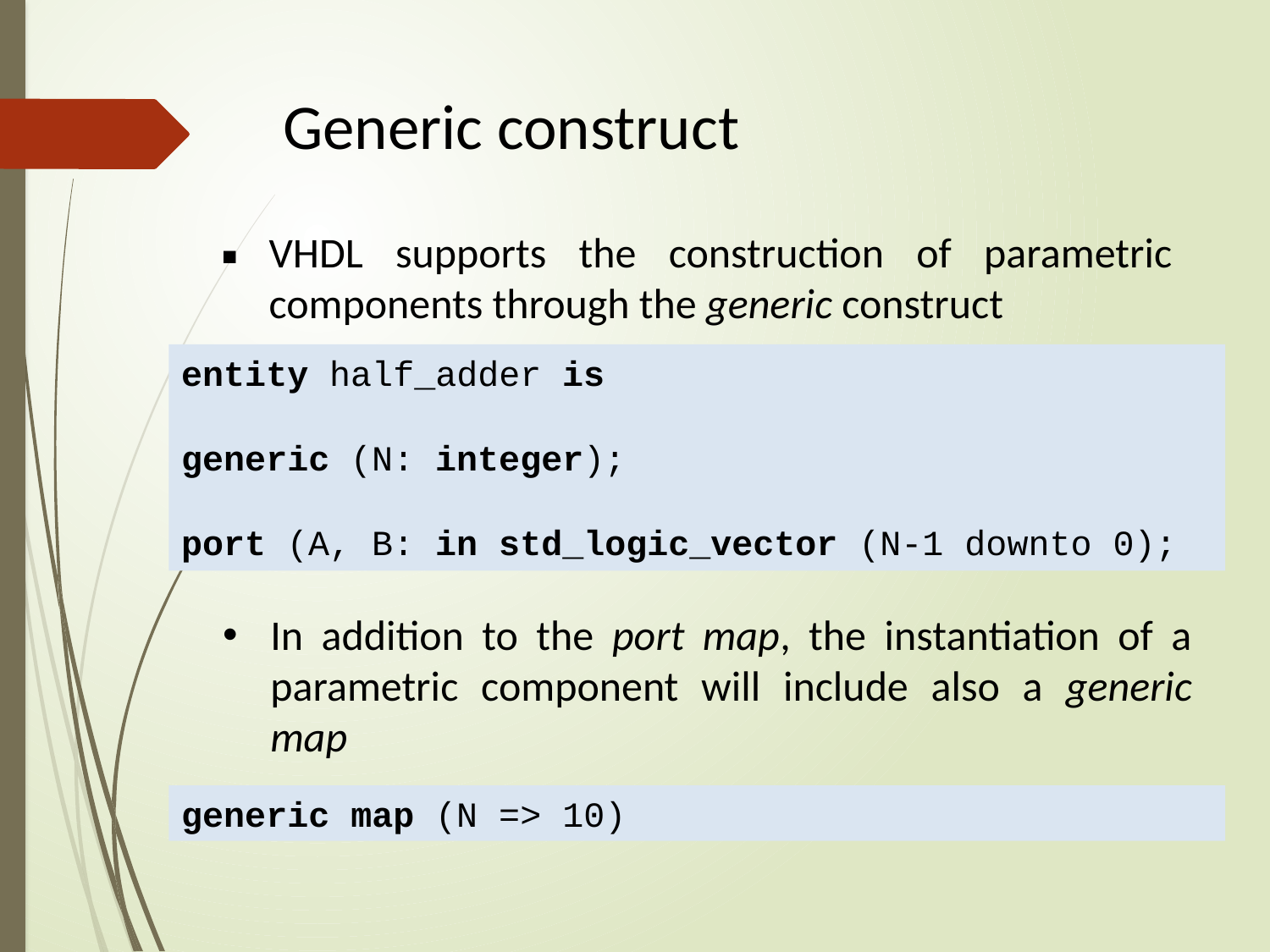

# Generic construct
VHDL supports the construction of parametric components through the generic construct
entity half_adder is

generic (N: integer);

port (A, B: in std_logic_vector (N-1 downto 0);
In addition to the port map, the instantiation of a parametric component will include also a generic map
generic map (N => 10)